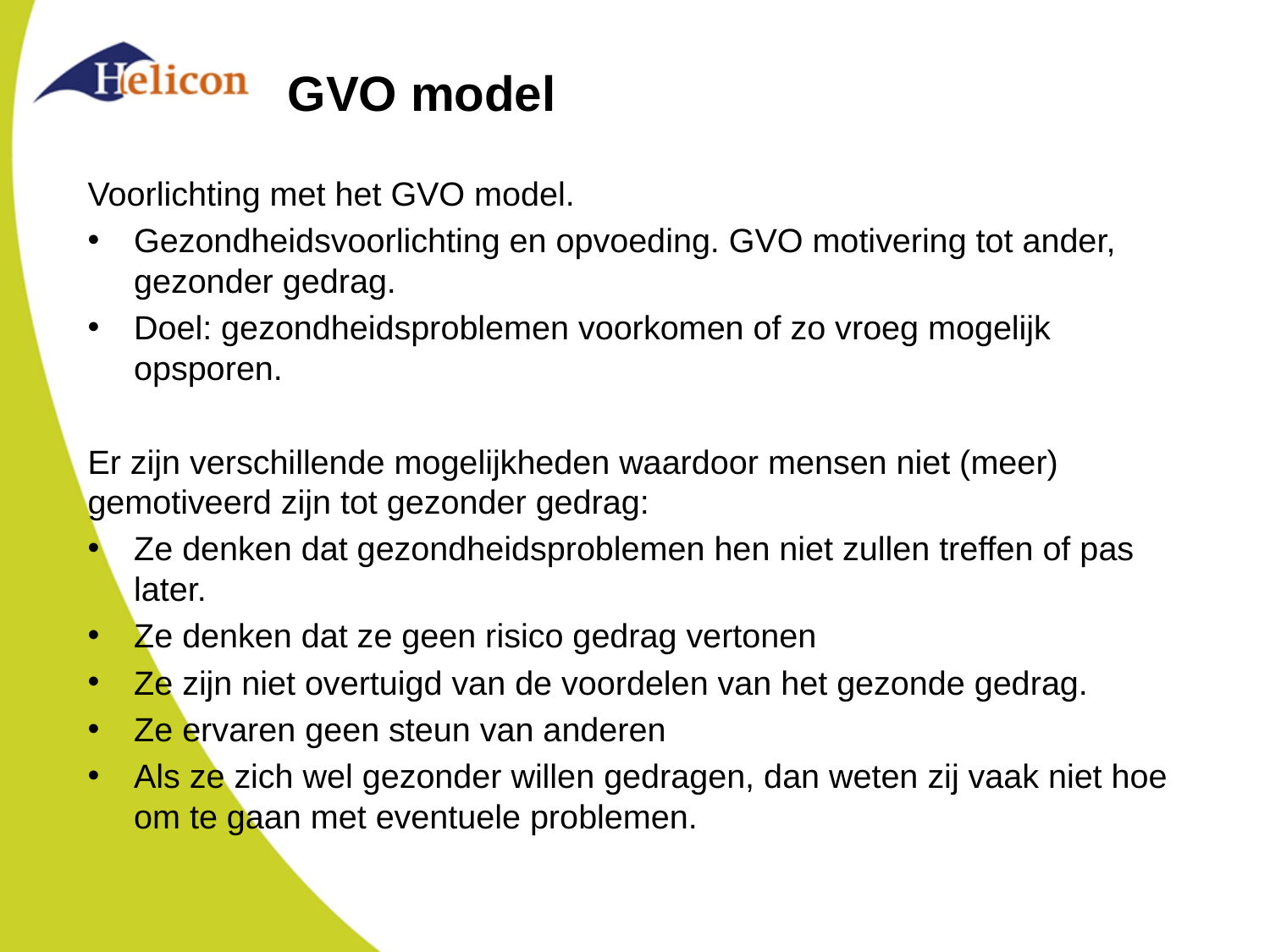

# GVO model
Voorlichting met het GVO model.
Gezondheidsvoorlichting en opvoeding. GVO motivering tot ander, gezonder gedrag.
Doel: gezondheidsproblemen voorkomen of zo vroeg mogelijk opsporen.

Er zijn verschillende mogelijkheden waardoor mensen niet (meer) gemotiveerd zijn tot gezonder gedrag:
Ze denken dat gezondheidsproblemen hen niet zullen treffen of pas later.
Ze denken dat ze geen risico gedrag vertonen
Ze zijn niet overtuigd van de voordelen van het gezonde gedrag.
Ze ervaren geen steun van anderen
Als ze zich wel gezonder willen gedragen, dan weten zij vaak niet hoe om te gaan met eventuele problemen.